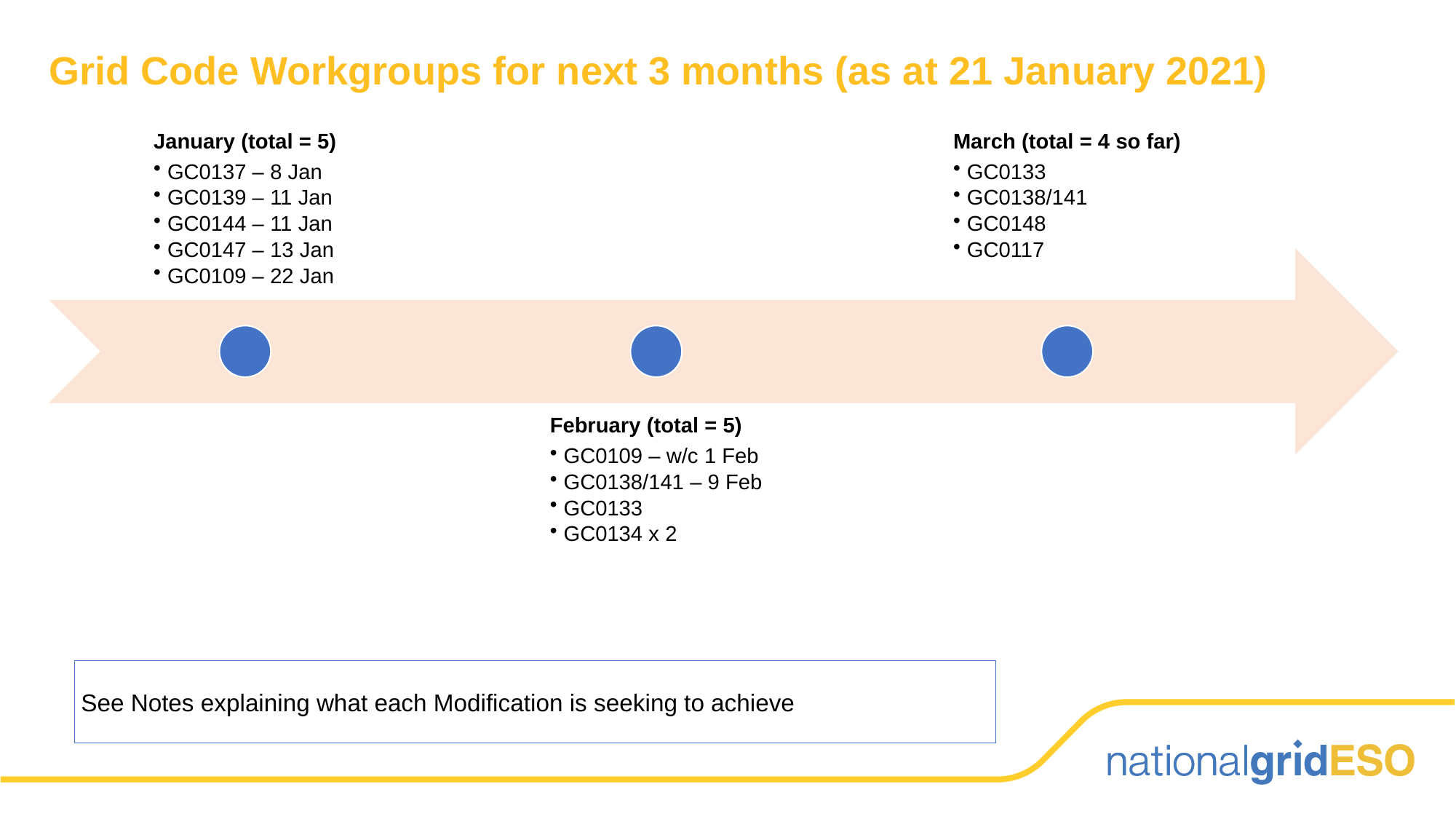

Grid Code Workgroups for next 3 months (as at 21 January 2021)
January (total = 5)
GC0137 – 8 Jan
GC0139 – 11 Jan
GC0144 – 11 Jan
GC0147 – 13 Jan
GC0109 – 22 Jan
February (total = 5)
GC0109 – w/c 1 Feb
GC0138/141 – 9 Feb
GC0133
GC0134 x 2
March (total = 4 so far)
GC0133
GC0138/141
GC0148
GC0117

 See Notes explaining what each Modification is seeking to achieve